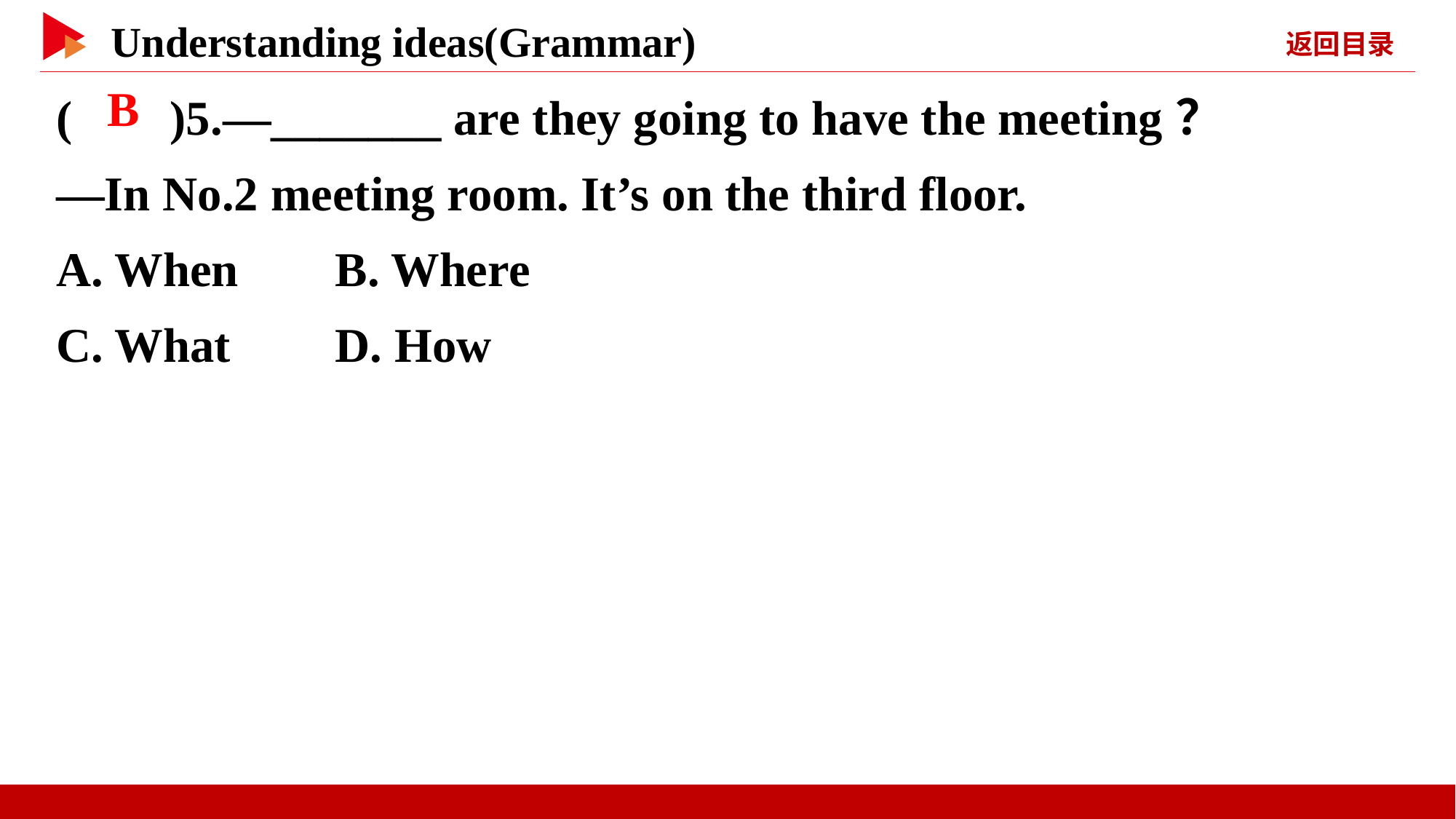

(        )5.—_______ are they going to have the meeting？
—In No.2 meeting room. It’s on the third floor.
A. When	     B. Where
C. What 	     D. How
   B